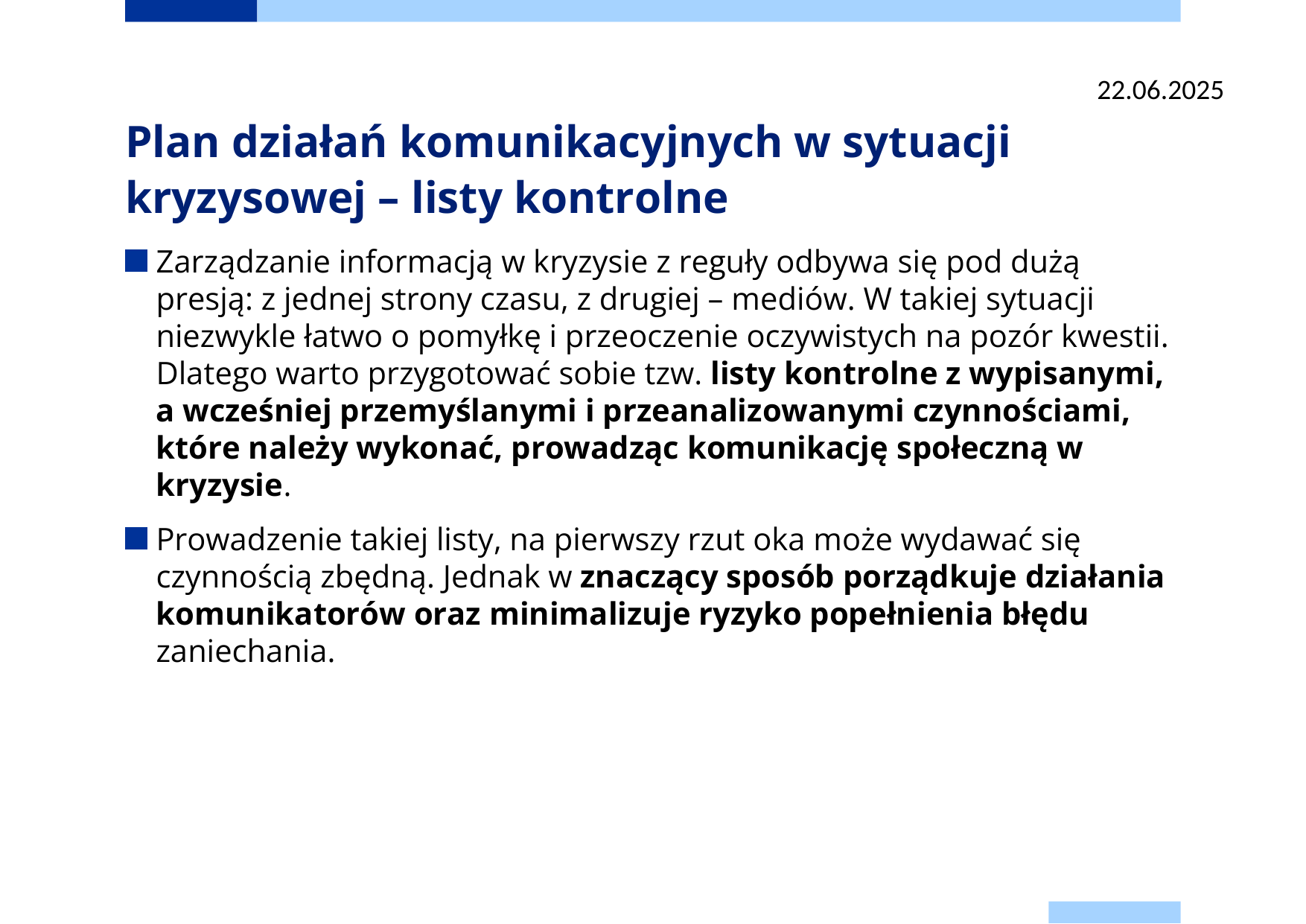

22.06.2025
# Plan działań komunikacyjnych w sytuacji kryzysowej – listy kontrolne
Zarządzanie informacją w kryzysie z reguły odbywa się pod dużą presją: z jednej strony czasu, z drugiej – mediów. W takiej sytuacji niezwykle łatwo o pomyłkę i przeoczenie oczywistych na pozór kwestii. Dlatego warto przygotować sobie tzw. listy kontrolne z wypisanymi, a wcześniej przemyślanymi i przeanalizowanymi czynnościami, które należy wykonać, prowadząc komunikację społeczną w kryzysie.
Prowadzenie takiej listy, na pierwszy rzut oka może wydawać się czynnością zbędną. Jednak w znaczący sposób porządkuje działania komunikatorów oraz minimalizuje ryzyko popełnienia błędu zaniechania.